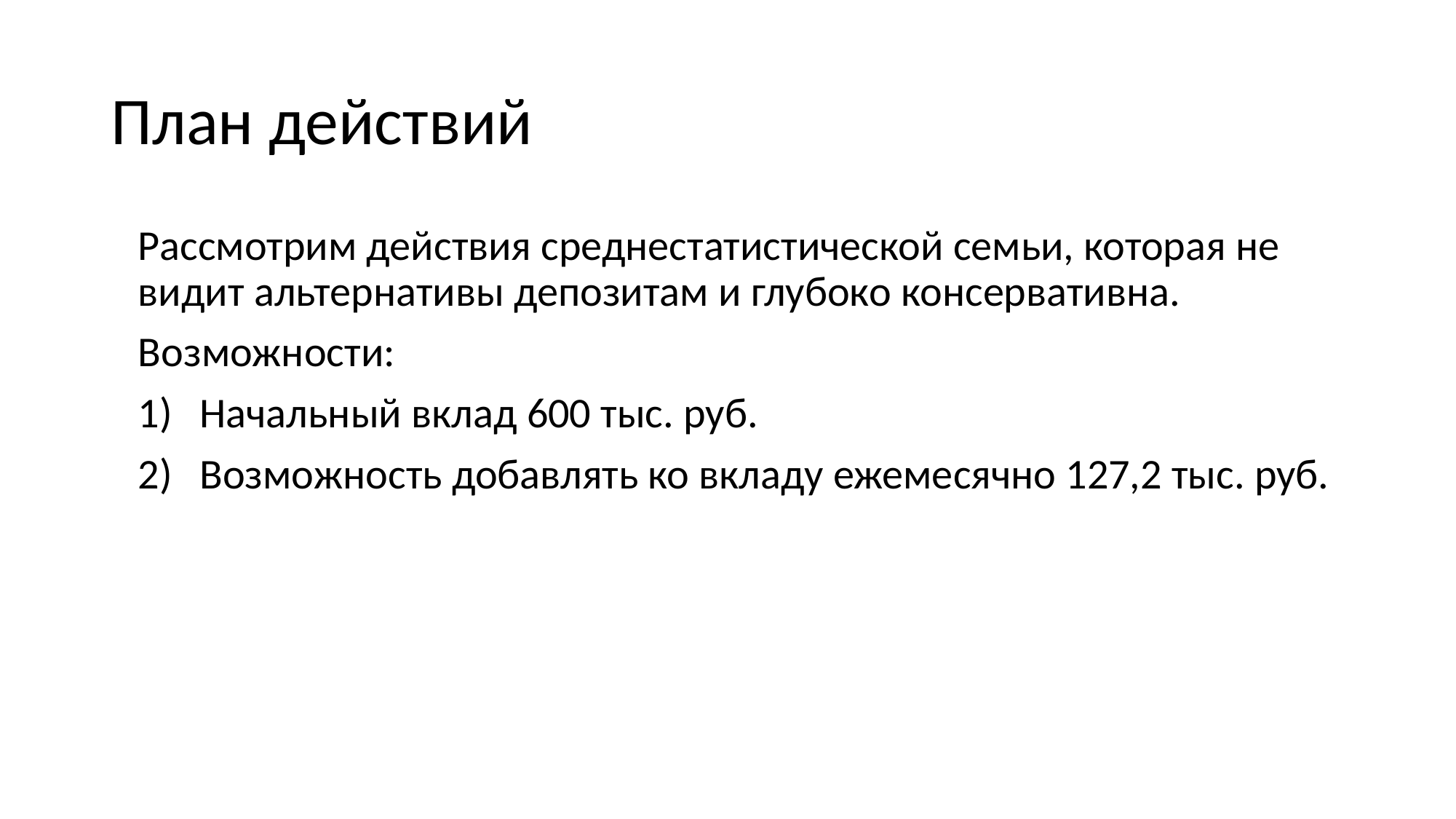

# План действий
Рассмотрим действия среднестатистической семьи, которая не видит альтернативы депозитам и глубоко консервативна.
Возможности:
Начальный вклад 600 тыс. руб.
Возможность добавлять ко вкладу ежемесячно 127,2 тыс. руб.